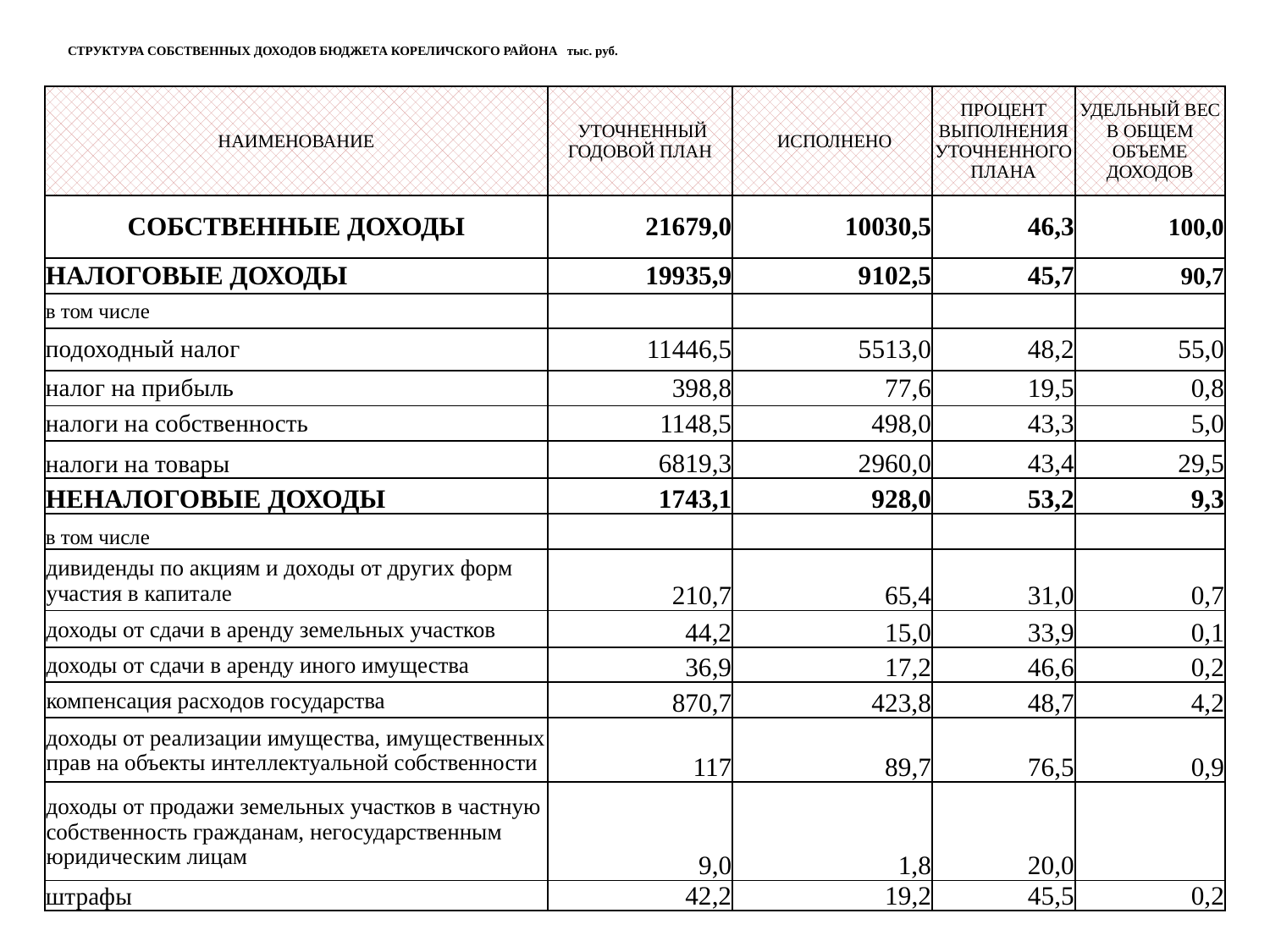

# СТРУКТУРА СОБСТВЕННЫХ ДОХОДОВ БЮДЖЕТА КОРЕЛИЧСКОГО РАЙОНА   тыс. руб.
| НАИМЕНОВАНИЕ | УТОЧНЕННЫЙ ГОДОВОЙ ПЛАН | ИСПОЛНЕНО | ПРОЦЕНТ ВЫПОЛНЕНИЯ УТОЧНЕННОГО ПЛАНА | УДЕЛЬНЫЙ ВЕС В ОБЩЕМ ОБЪЕМЕ ДОХОДОВ |
| --- | --- | --- | --- | --- |
| СОБСТВЕННЫЕ ДОХОДЫ | 21679,0 | 10030,5 | 46,3 | 100,0 |
| НАЛОГОВЫЕ ДОХОДЫ | 19935,9 | 9102,5 | 45,7 | 90,7 |
| в том числе |  |  |  |  |
| подоходный налог | 11446,5 | 5513,0 | 48,2 | 55,0 |
| налог на прибыль | 398,8 | 77,6 | 19,5 | 0,8 |
| налоги на собственность | 1148,5 | 498,0 | 43,3 | 5,0 |
| налоги на товары | 6819,3 | 2960,0 | 43,4 | 29,5 |
| НЕНАЛОГОВЫЕ ДОХОДЫ | 1743,1 | 928,0 | 53,2 | 9,3 |
| в том числе |  |  |  |  |
| дивиденды по акциям и доходы от других форм участия в капитале | 210,7 | 65,4 | 31,0 | 0,7 |
| доходы от сдачи в аренду земельных участков | 44,2 | 15,0 | 33,9 | 0,1 |
| доходы от сдачи в аренду иного имущества | 36,9 | 17,2 | 46,6 | 0,2 |
| компенсация расходов государства | 870,7 | 423,8 | 48,7 | 4,2 |
| доходы от реализации имущества, имущественных прав на объекты интеллектуальной собственности | 117 | 89,7 | 76,5 | 0,9 |
| доходы от продажи земельных участков в частную собственность гражданам, негосударственным юридическим лицам | 9,0 | 1,8 | 20,0 |  |
| штрафы | 42,2 | 19,2 | 45,5 | 0,2 |